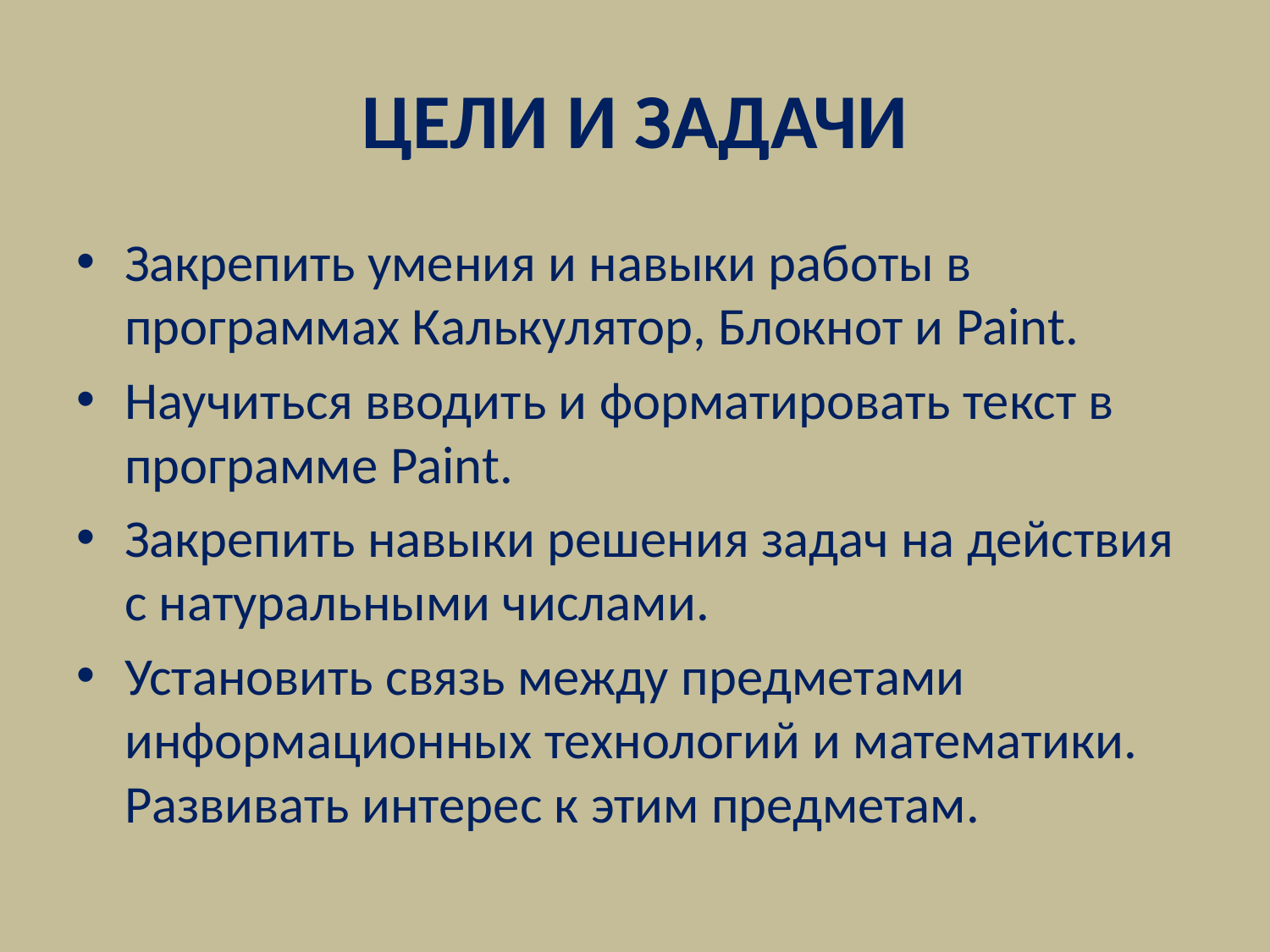

# ЦЕЛИ И ЗАДАЧИ
Закрепить умения и навыки работы в программах Калькулятор, Блокнот и Paint.
Научиться вводить и форматировать текст в программе Paint.
Закрепить навыки решения задач на действия с натуральными числами.
Установить связь между предметами информационных технологий и математики. Развивать интерес к этим предметам.